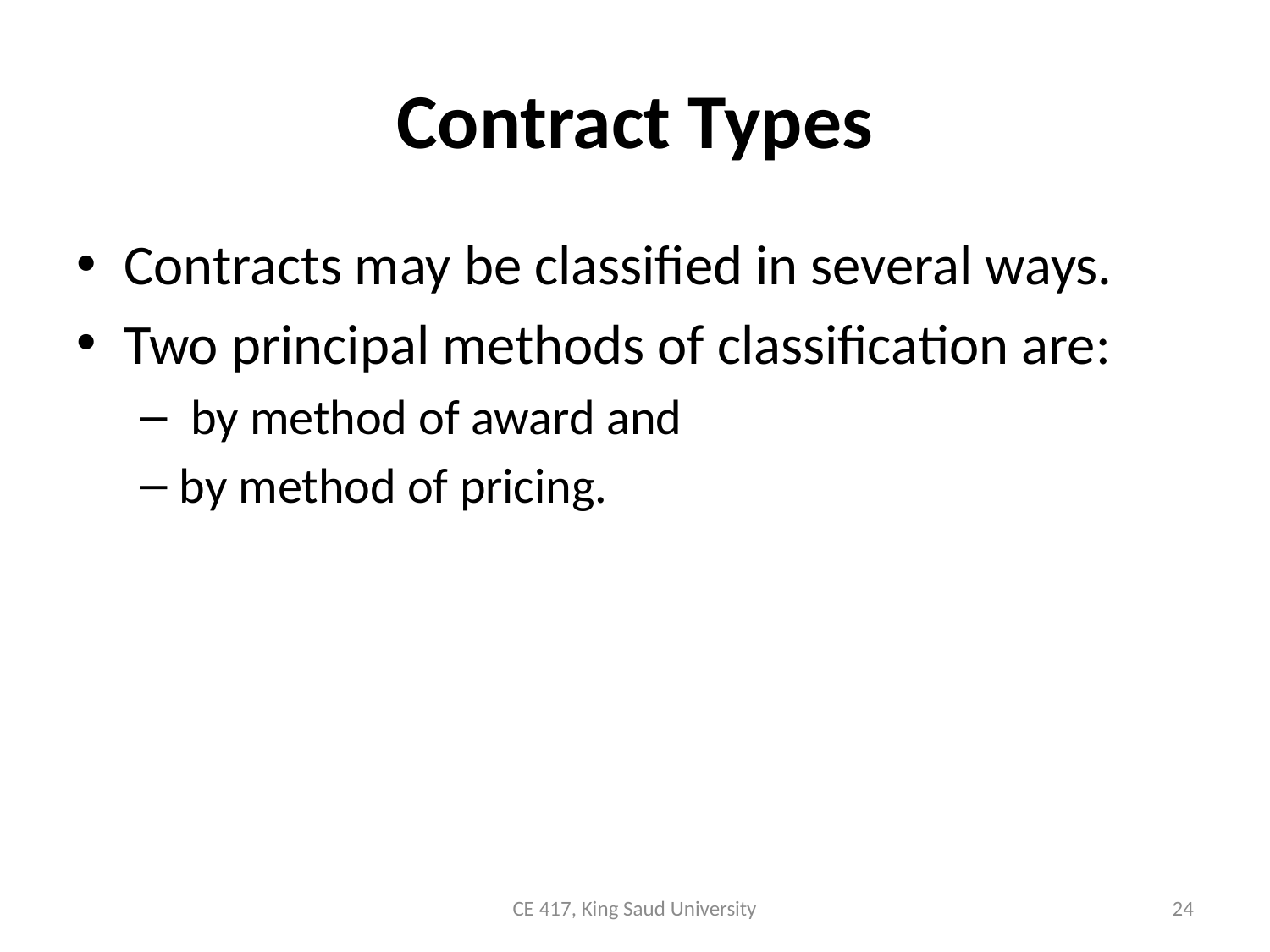

# Contract Types
Contracts may be classified in several ways.
Two principal methods of classification are:
 by method of award and
by method of pricing.
CE 417, King Saud University
24